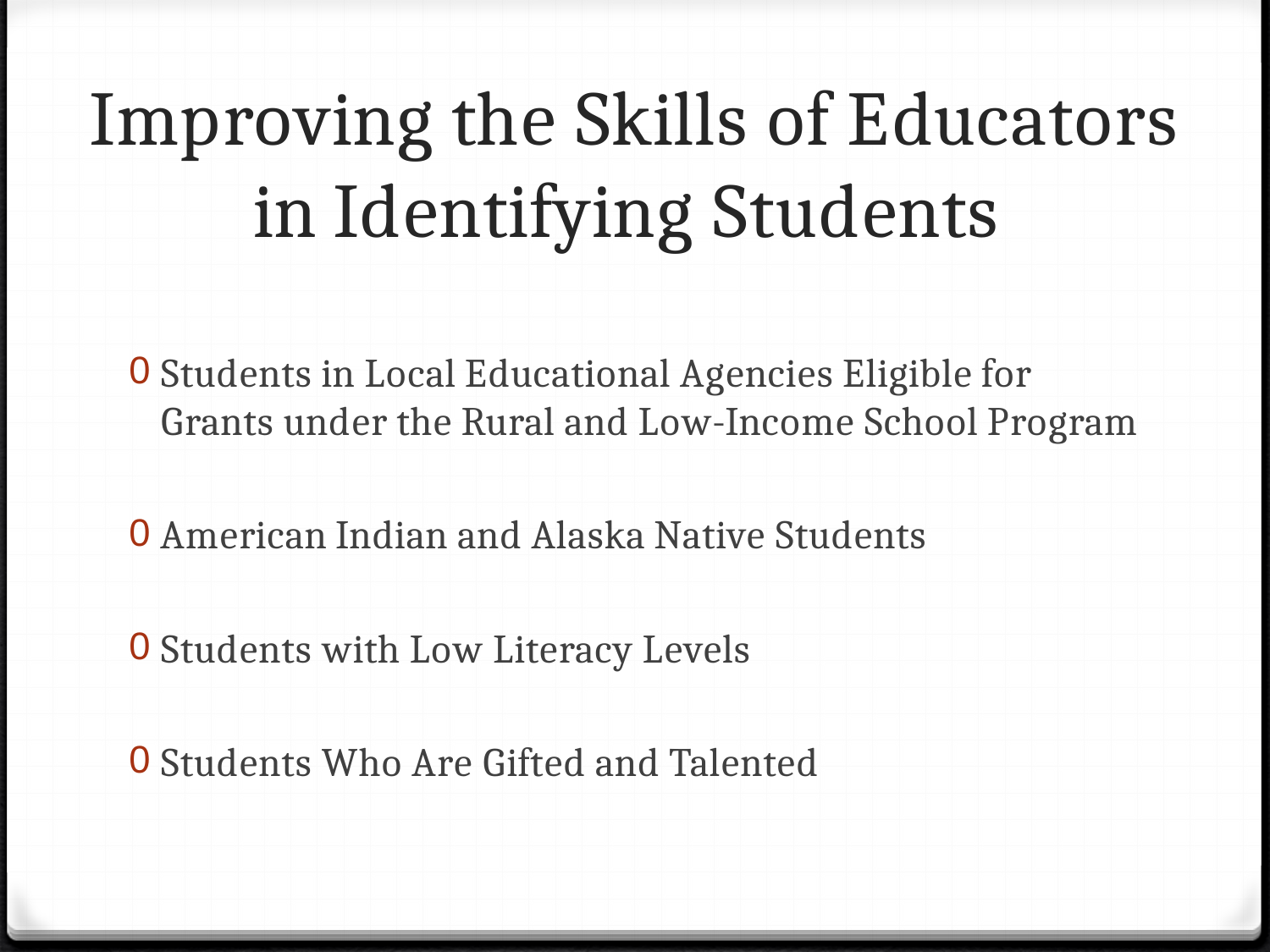

# Improving the Skills of Educators in Identifying Students

Students in Local Educational Agencies Eligible for Grants under the Rural and Low-Income School Program

American Indian and Alaska Native Students

Students with Low Literacy Levels

Students Who Are Gifted and Talented